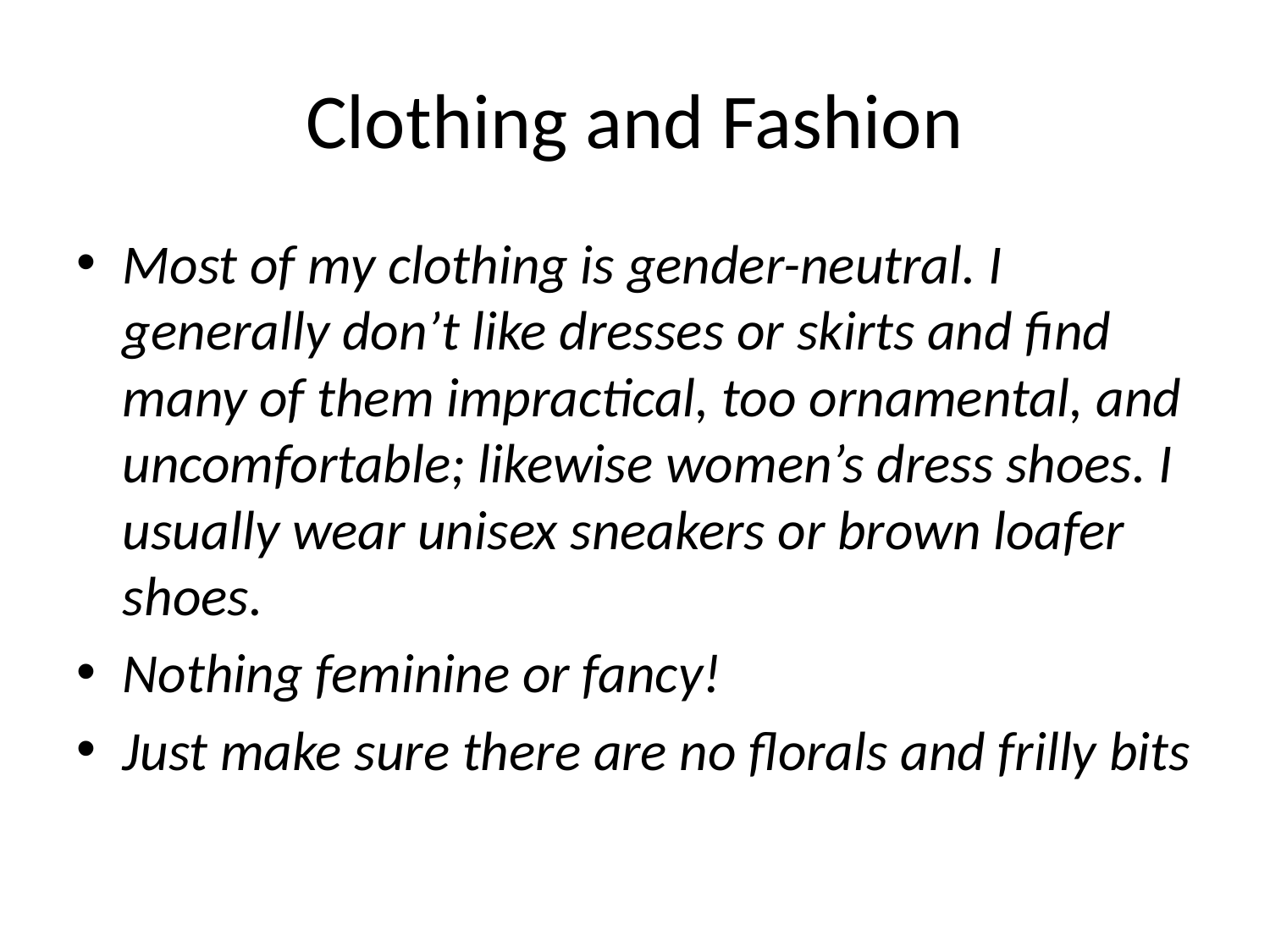

# Clothing and Fashion
Most of my clothing is gender-neutral. I generally don’t like dresses or skirts and find many of them impractical, too ornamental, and uncomfortable; likewise women’s dress shoes. I usually wear unisex sneakers or brown loafer shoes.
Nothing feminine or fancy!
Just make sure there are no florals and frilly bits